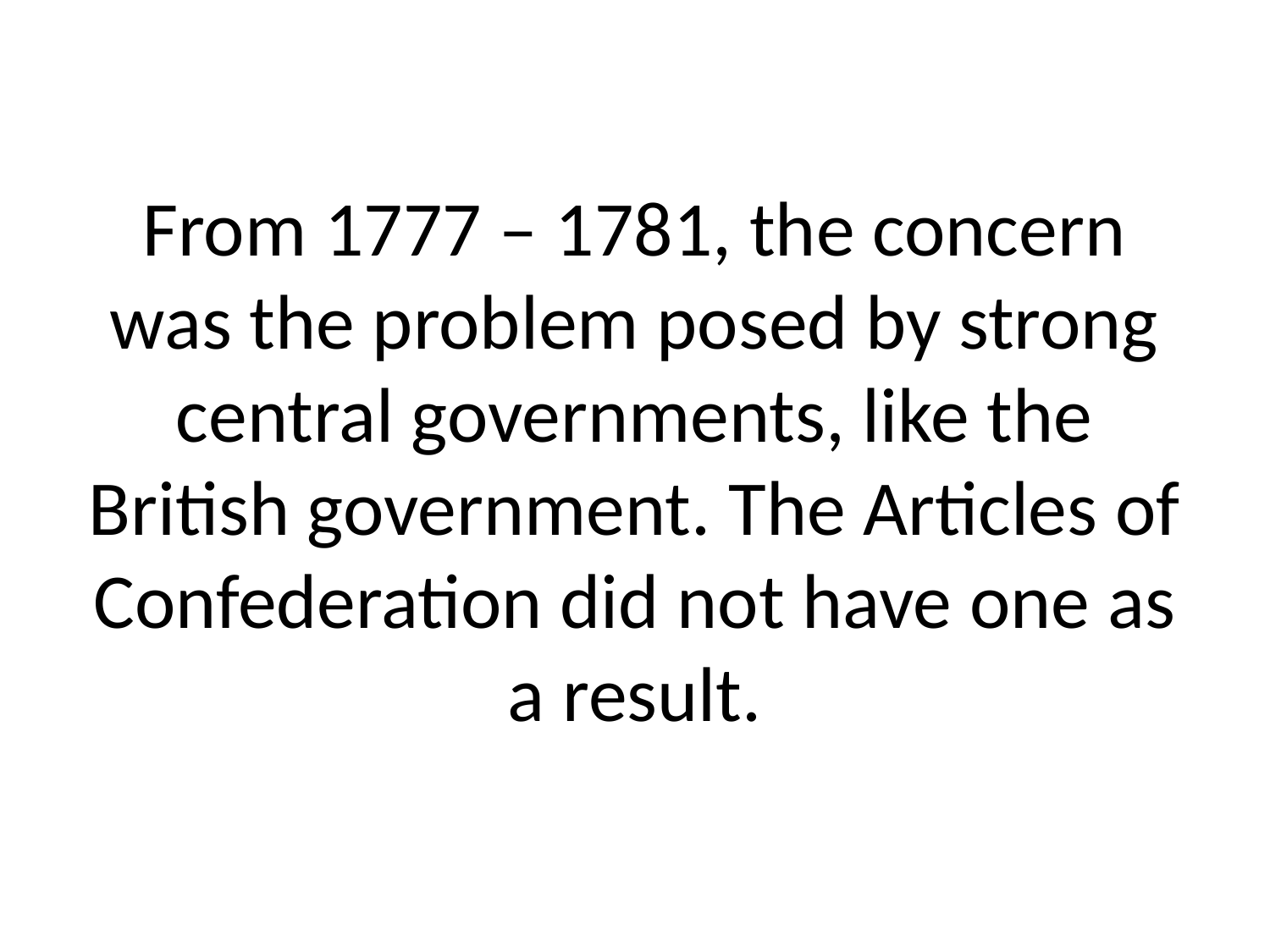

# From 1777 – 1781, the concern was the problem posed by strong central governments, like the British government. The Articles of Confederation did not have one as a result.